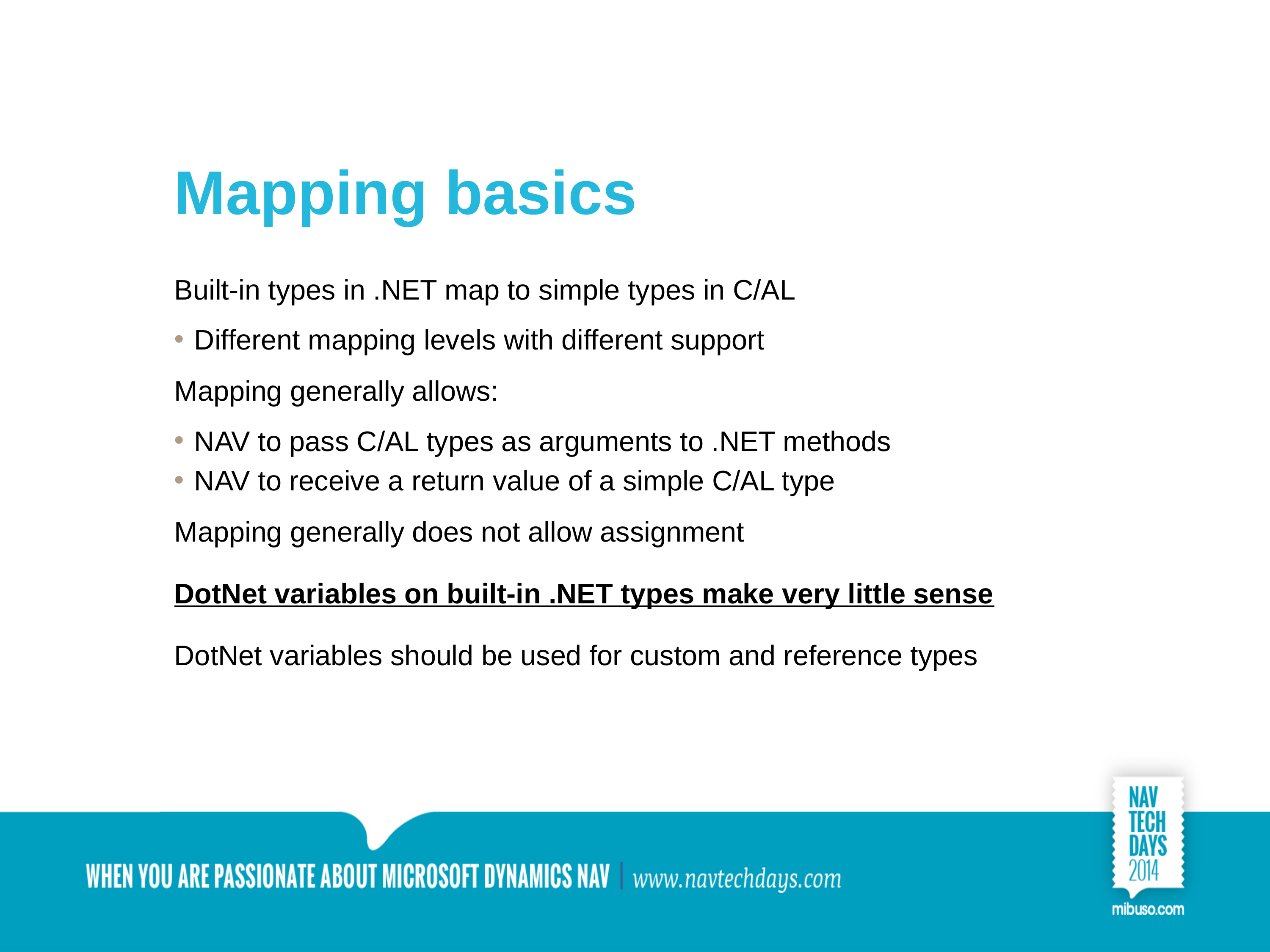

# Mapping basics
Built-in types in .NET map to simple types in C/AL
Different mapping levels with different support
Mapping generally allows:
NAV to pass C/AL types as arguments to .NET methods
NAV to receive a return value of a simple C/AL type
Mapping generally does not allow assignment
DotNet variables on built-in .NET types make very little sense
DotNet variables should be used for custom and reference types